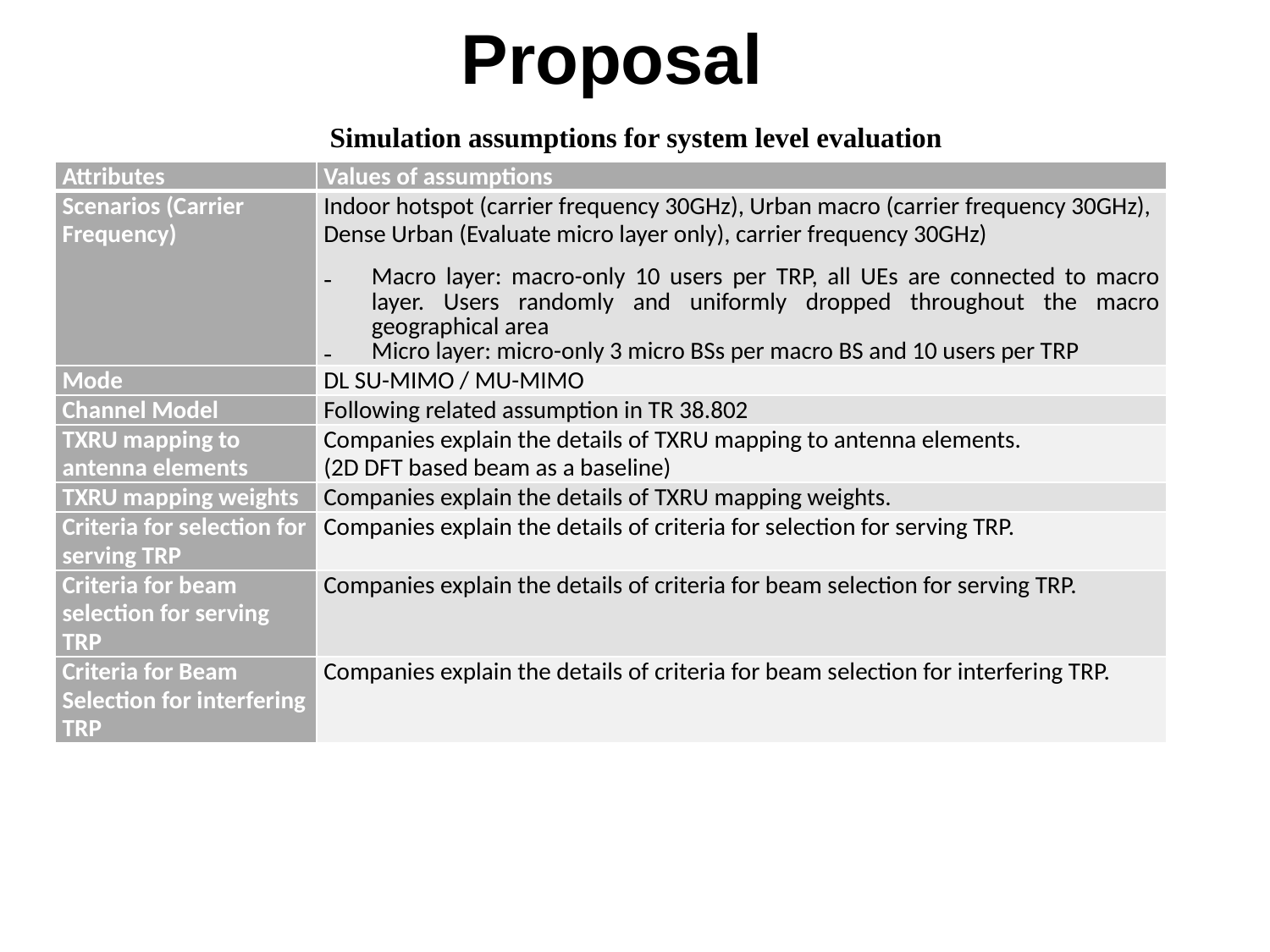

# Proposal
Simulation assumptions for system level evaluation
| Attributes | Values of assumptions |
| --- | --- |
| Scenarios (Carrier Frequency) | Indoor hotspot (carrier frequency 30GHz), Urban macro (carrier frequency 30GHz), Dense Urban (Evaluate micro layer only), carrier frequency 30GHz) Macro layer: macro-only 10 users per TRP, all UEs are connected to macro layer. Users randomly and uniformly dropped throughout the macro geographical area Micro layer: micro-only 3 micro BSs per macro BS and 10 users per TRP |
| Mode | DL SU-MIMO / MU-MIMO |
| Channel Model | Following related assumption in TR 38.802 |
| TXRU mapping to antenna elements | Companies explain the details of TXRU mapping to antenna elements. (2D DFT based beam as a baseline) |
| TXRU mapping weights | Companies explain the details of TXRU mapping weights. |
| Criteria for selection for serving TRP | Companies explain the details of criteria for selection for serving TRP. |
| Criteria for beam selection for serving TRP | Companies explain the details of criteria for beam selection for serving TRP. |
| Criteria for Beam Selection for interfering TRP | Companies explain the details of criteria for beam selection for interfering TRP. |